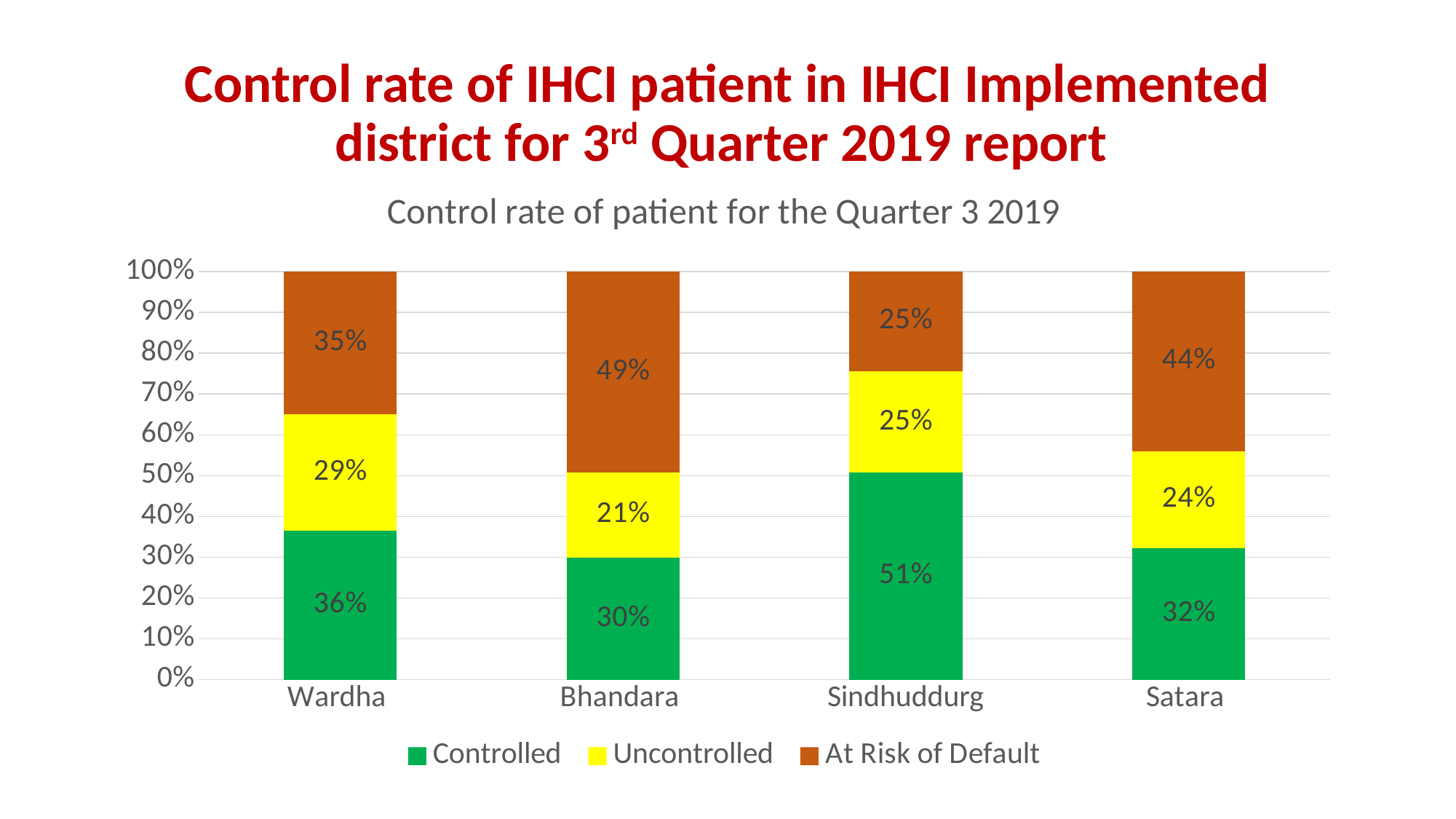

# Control rate of IHCI patient in IHCI Implemented district for 3rd Quarter 2019 report

### Chart: Control rate of patient for the Quarter 3 2019

| Category | Controlled  | Uncontrolled  | At Risk of Default  |
|---|---|---|---|
| Wardha  | 0.36410333887294166 | 0.28599486327239787 | 0.34990179785466113 |
| Bhandara  | 0.2988066825775659 | 0.20954653937947498 | 0.49164677804295953 |
| Sindhuddurg | 0.507624309392265 | 0.24729281767955802 | 0.24508287292817674 |
| Satara  | 0.322074027306448 | 0.23762923210480624 | 0.44029674058874596 |